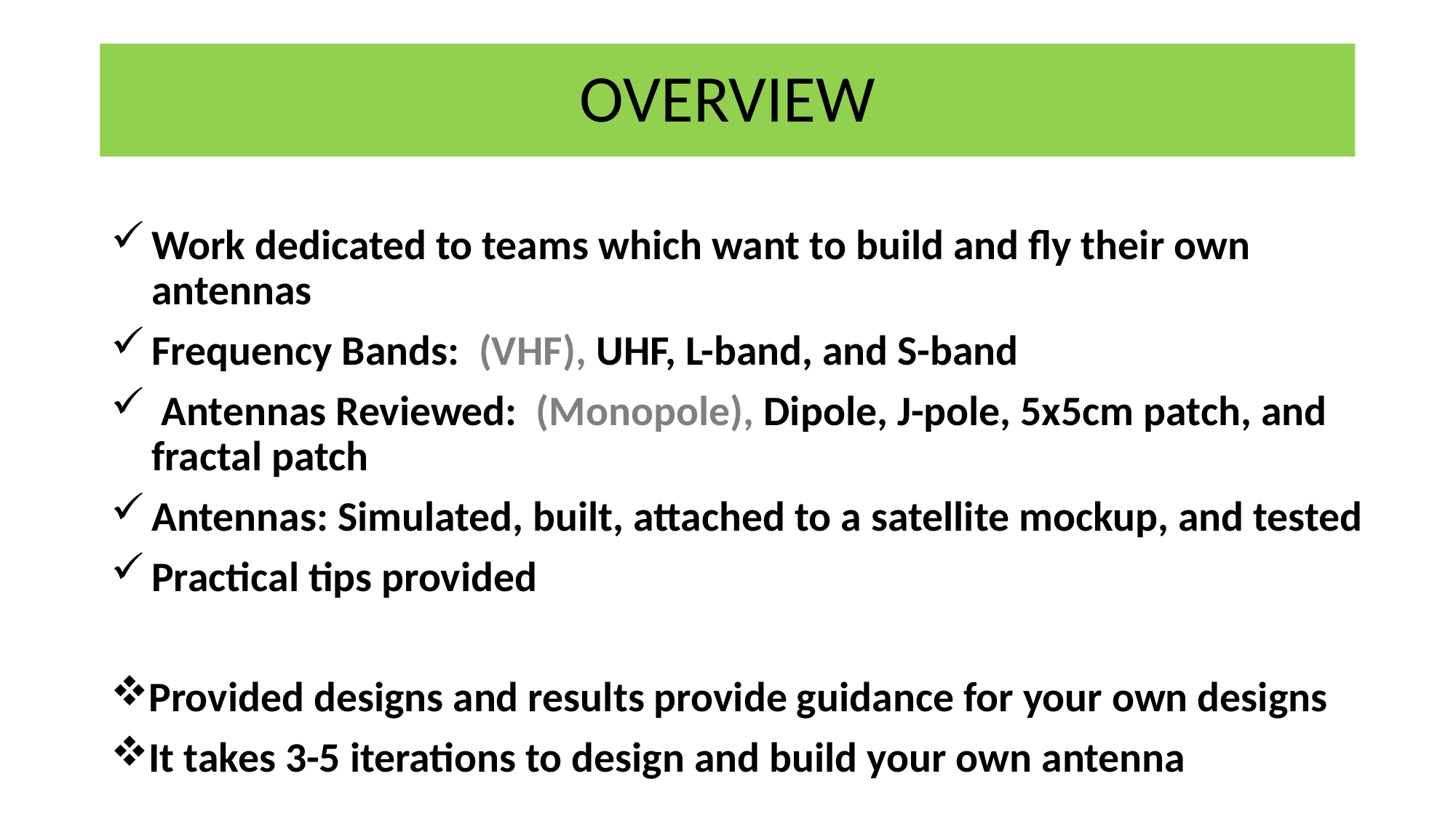

# OVERVIEW
Work dedicated to teams which want to build and fly their own antennas
Frequency Bands:  (VHF), UHF, L-band, and S-band
 Antennas Reviewed:  (Monopole), Dipole, J-pole, 5x5cm patch, and fractal patch
Antennas: Simulated, built, attached to a satellite mockup, and tested
Practical tips provided

Provided designs and results provide guidance for your own designs
It takes 3-5 iterations to design and build your own antenna